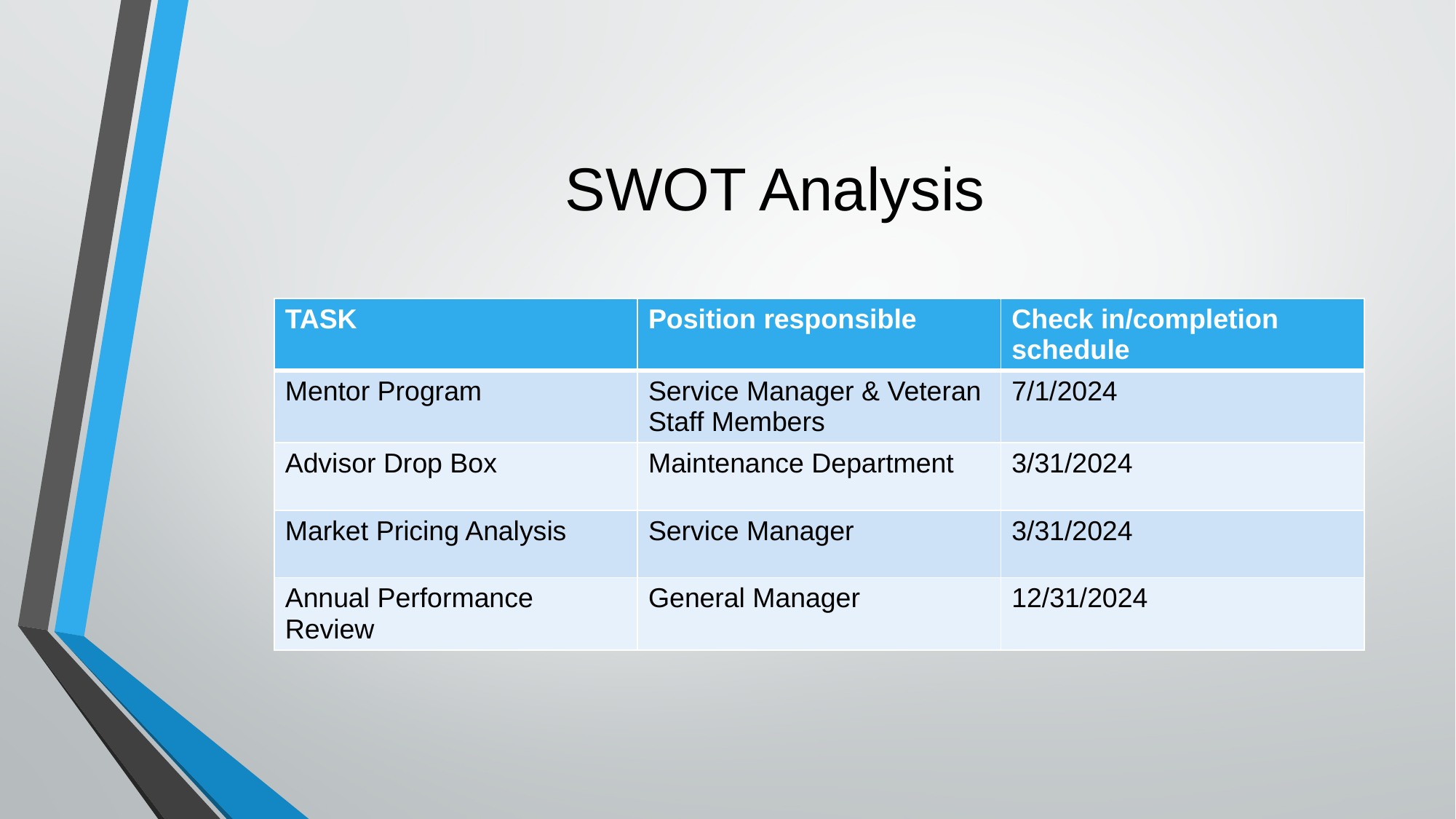

# SWOT Analysis
| TASK | Position responsible | Check in/completion schedule |
| --- | --- | --- |
| Mentor Program | Service Manager & Veteran Staff Members | 7/1/2024 |
| Advisor Drop Box | Maintenance Department | 3/31/2024 |
| Market Pricing Analysis | Service Manager | 3/31/2024 |
| Annual Performance Review | General Manager | 12/31/2024 |